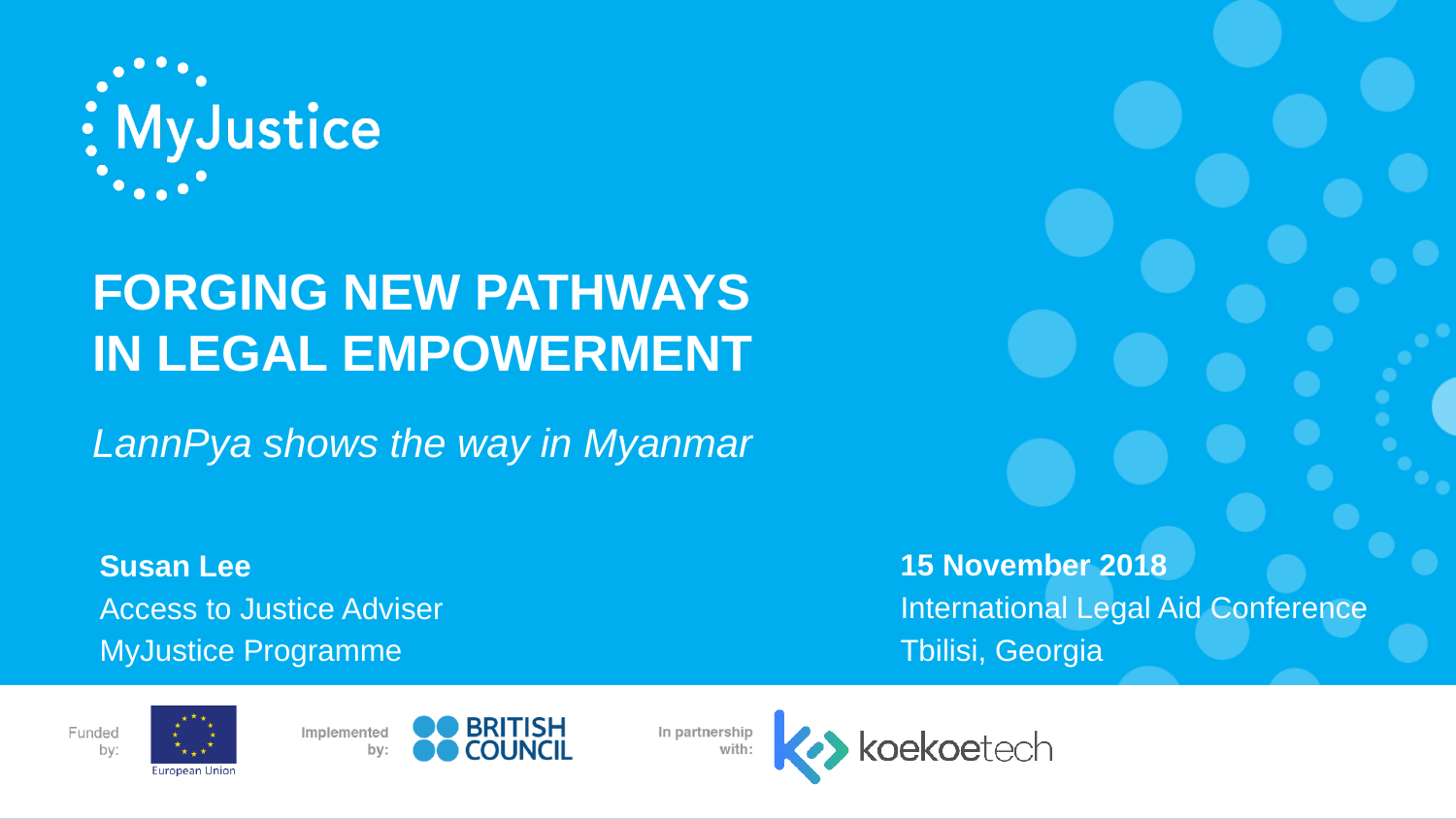

# Forging new pathways in legal empowerment
LannPya shows the way in Myanmar
15 November 2018
International Legal Aid Conference
Tbilisi, Georgia
Susan Lee
Access to Justice Adviser
MyJustice Programme